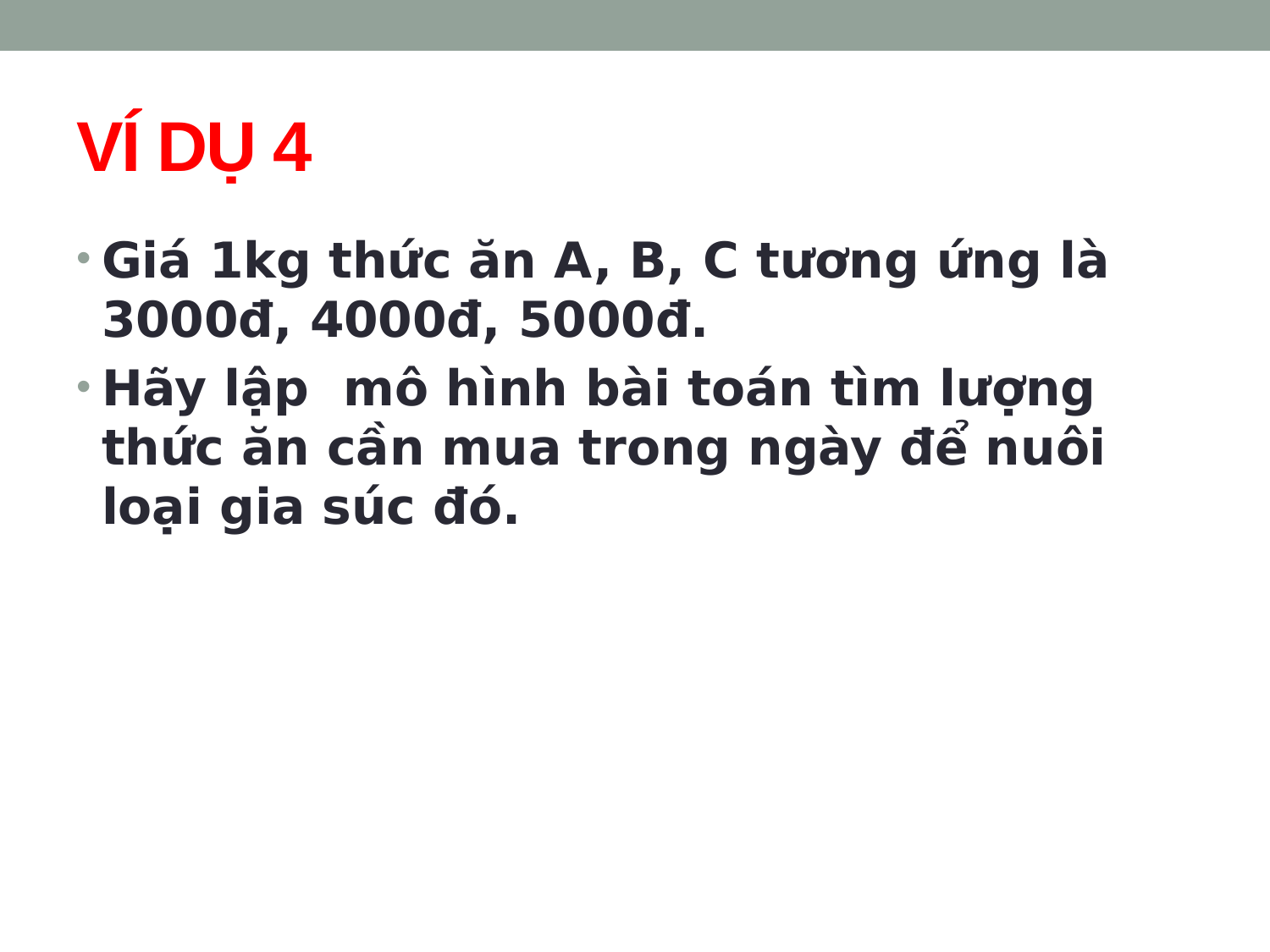

# VÍ DỤ 4
Giá 1kg thức ăn A, B, C tương ứng là 3000đ, 4000đ, 5000đ.
Hãy lập  mô hình bài toán tìm lượng thức ăn cần mua trong ngày để nuôi loại gia súc đó.